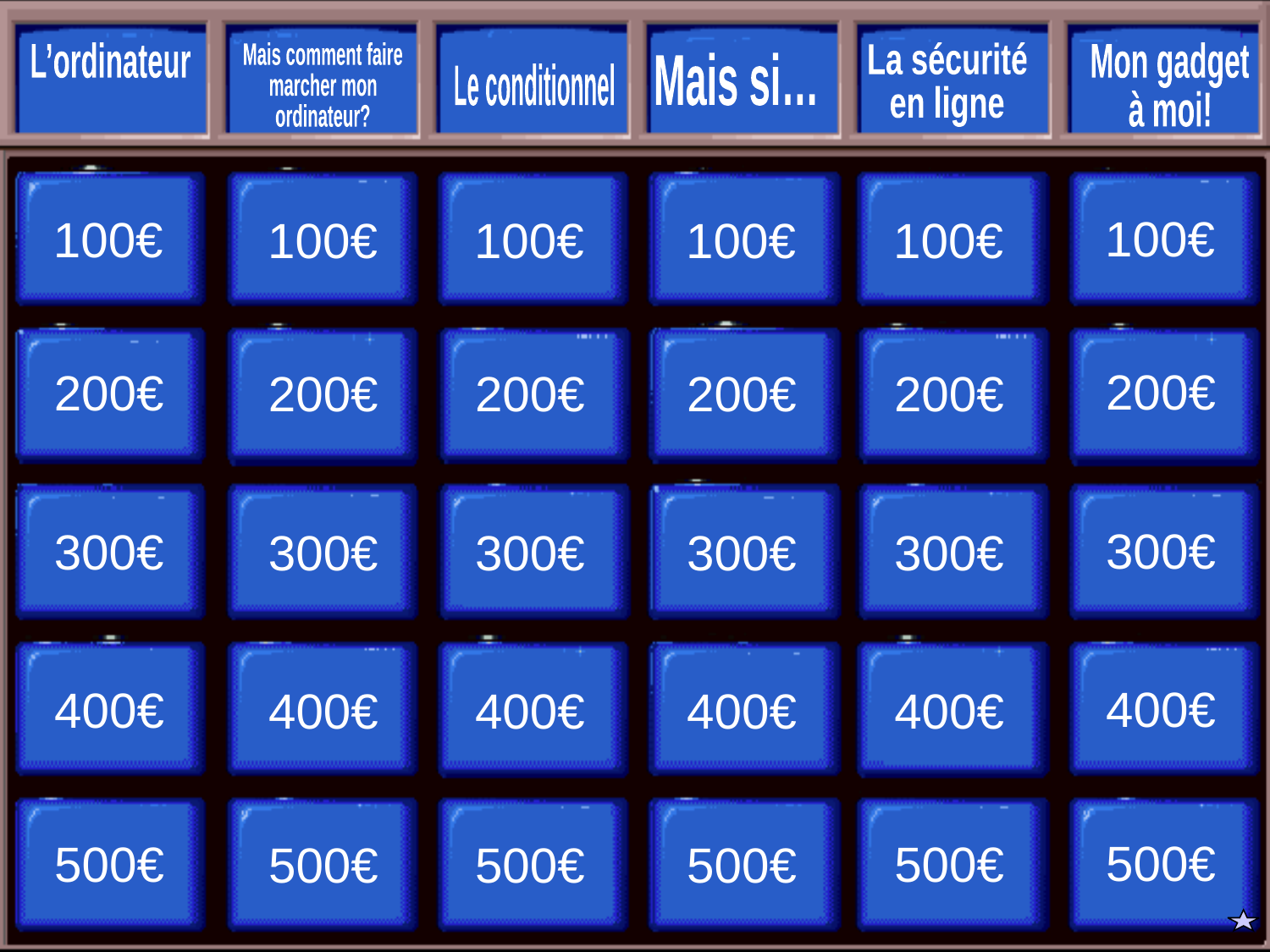

L’ordinateur

Mais comment faire
marcher mon
ordinateur?
La sécurité
en ligne
Mon gadget
à moi!
Mais si…
Le conditionnel
100€
100€
100€
100€
100€
100€
200€
200€
200€
200€
200€
200€
300€
300€
300€
300€
300€
300€
400€
400€
400€
400€
400€
400€
500€
500€
500€
500€
500€
500€